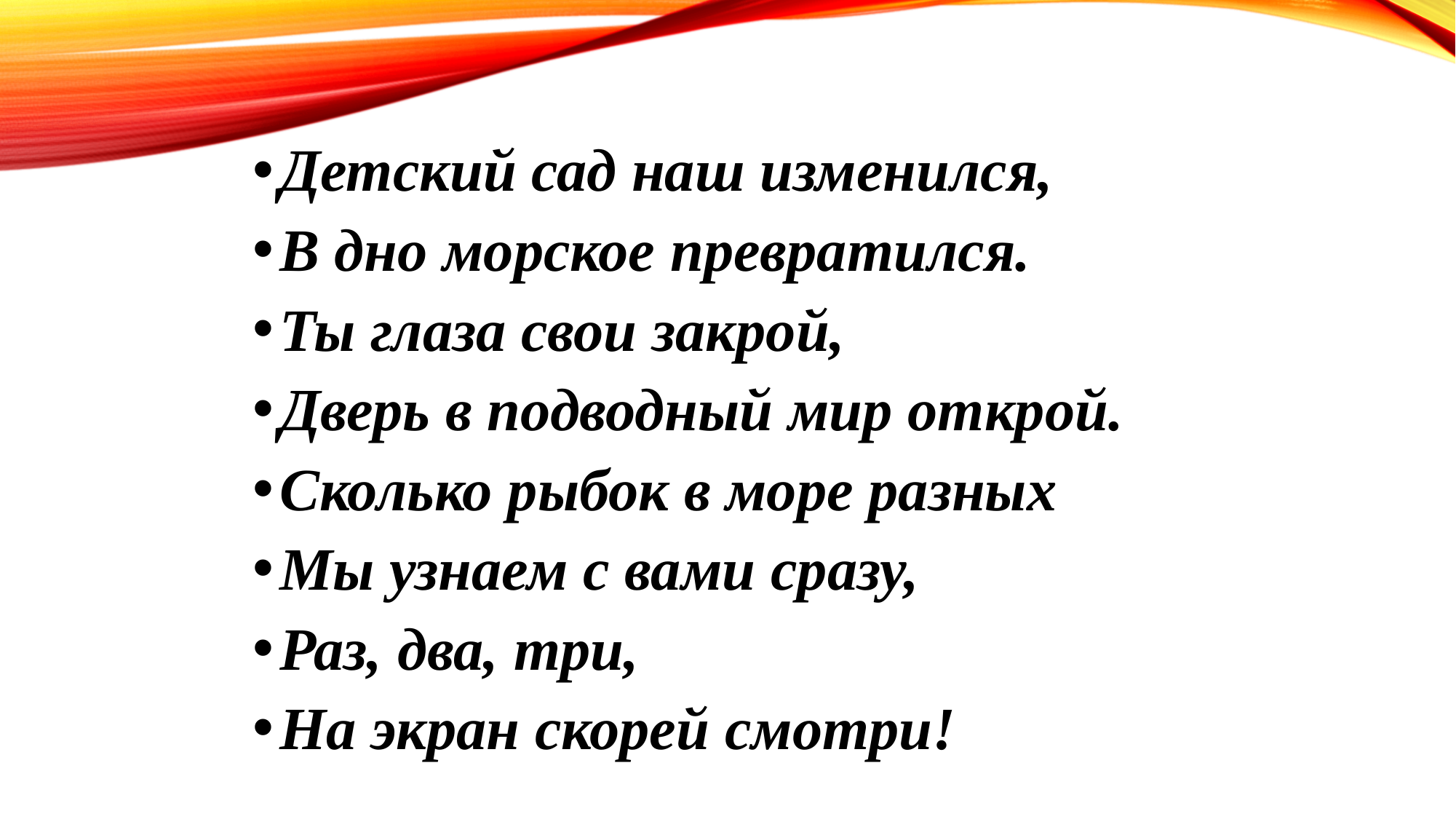

Детский сад наш изменился,
В дно морское превратился.
Ты глаза свои закрой,
Дверь в подводный мир открой.
Сколько рыбок в море разных
Мы узнаем с вами сразу,
Раз, два, три,
На экран скорей смотри!

#